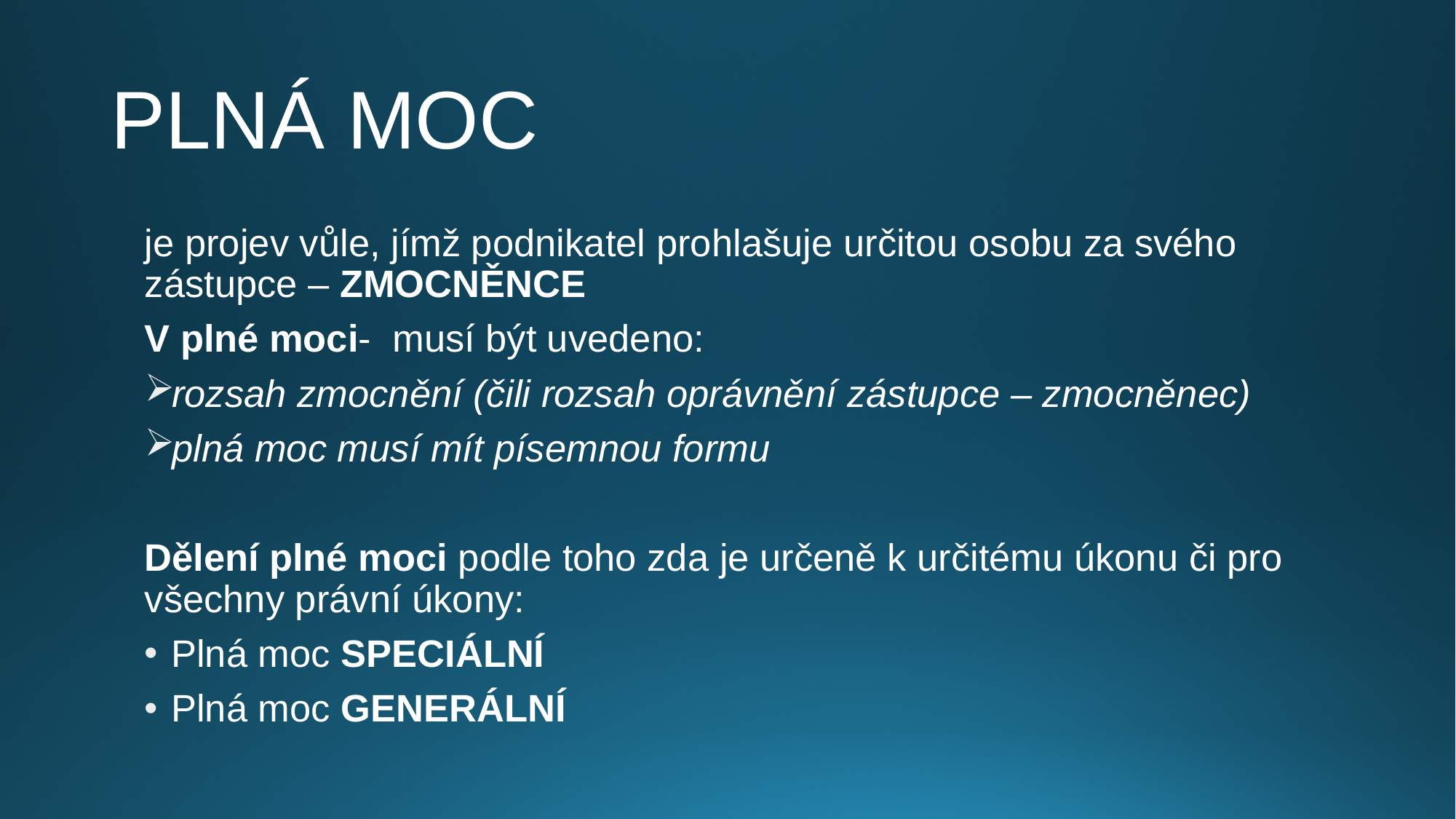

# PLNÁ MOC
je projev vůle, jímž podnikatel prohlašuje určitou osobu za svého zástupce – ZMOCNĚNCE
V plné moci-  musí být uvedeno:
rozsah zmocnění (čili rozsah oprávnění zástupce – zmocněnec)
plná moc musí mít písemnou formu

Dělení plné moci podle toho zda je určeně k určitému úkonu či pro všechny právní úkony:
Plná moc SPECIÁLNÍ
Plná moc GENERÁLNÍ